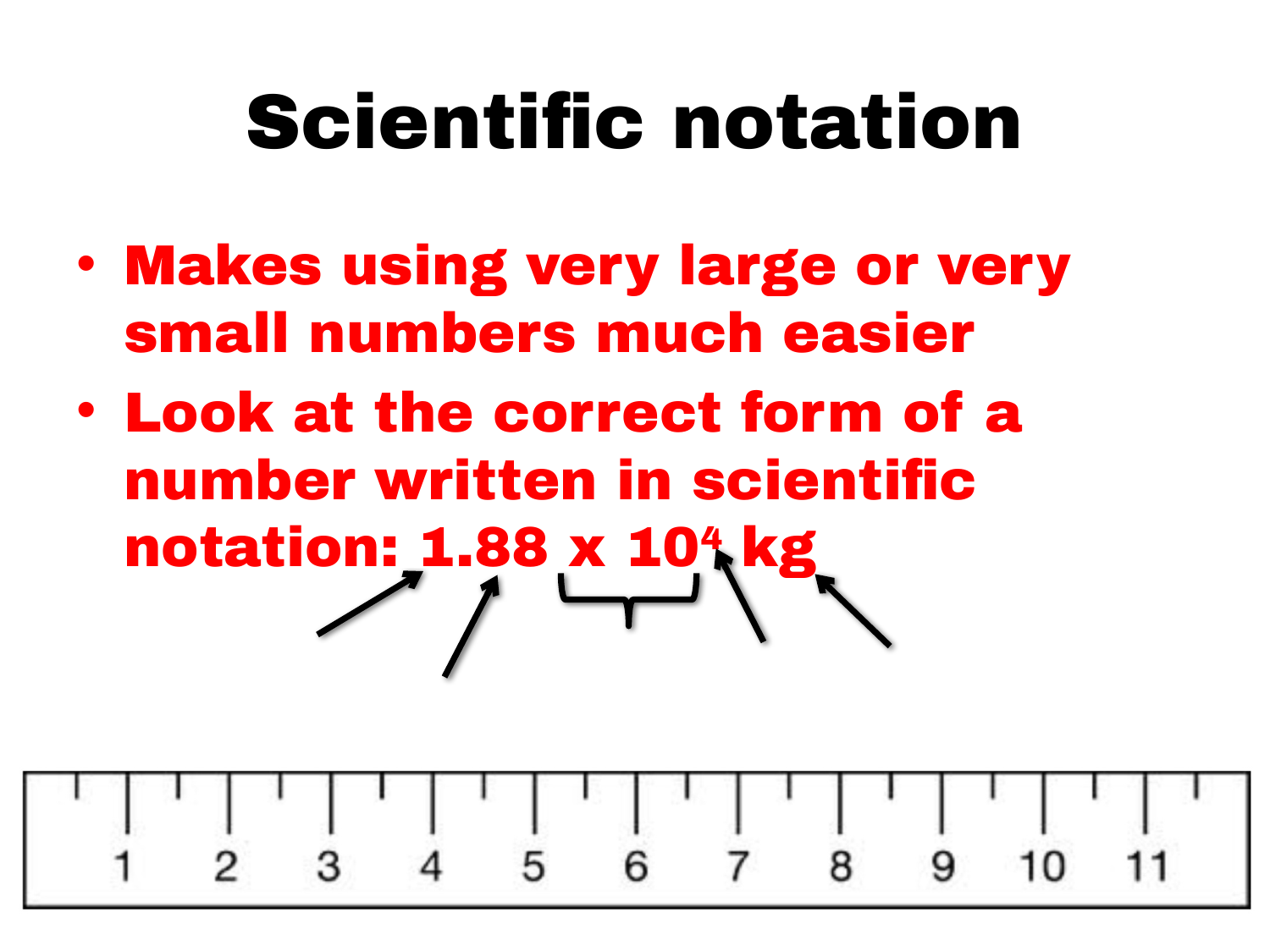

# Scientific notation
Makes using very large or very small numbers much easier
Look at the correct form of a number written in scientific notation: 1.88 x 104 kg